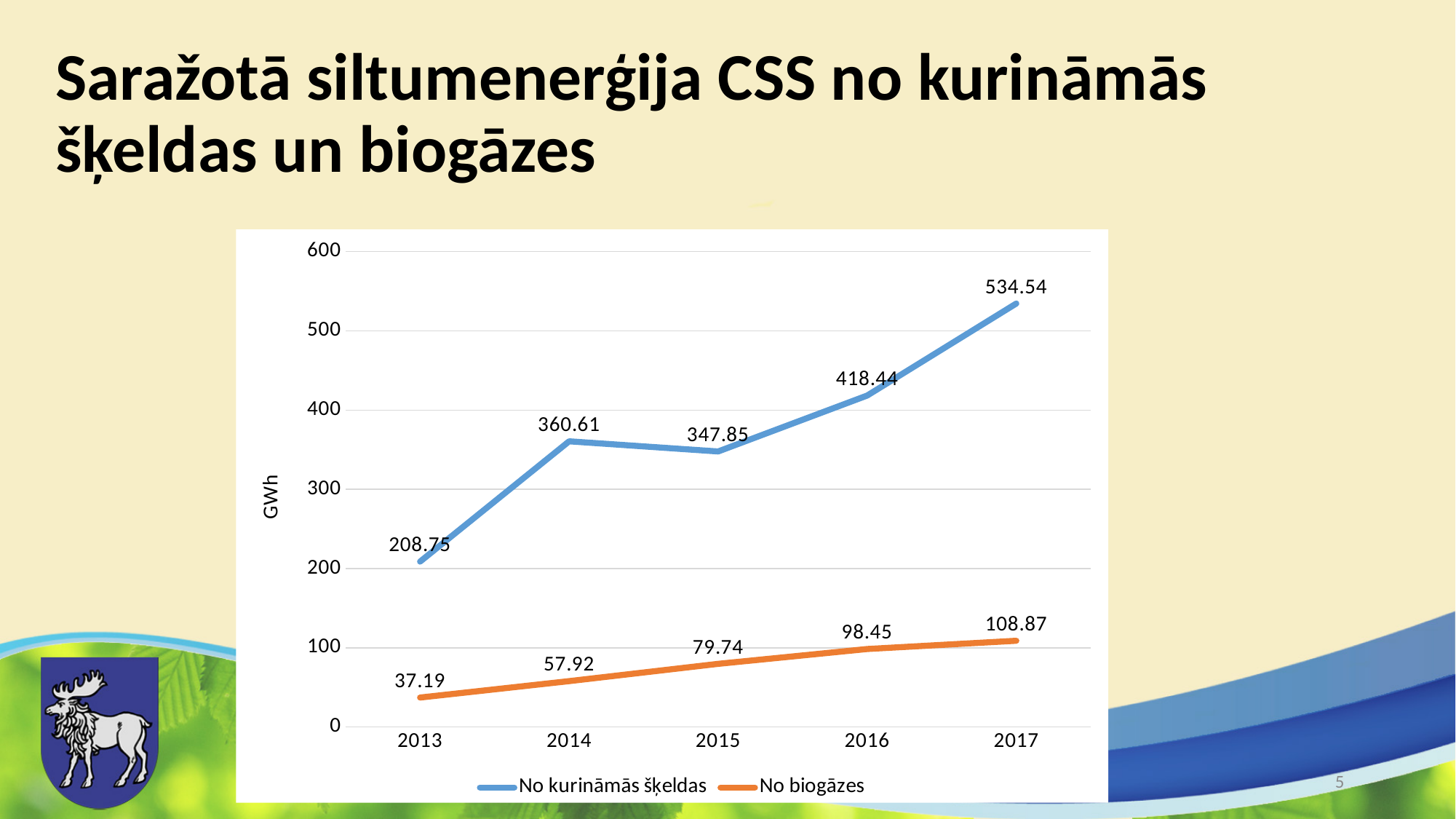

# Saražotā siltumenerģija CSS no kurināmās šķeldas un biogāzes

### Chart

| Category | No kurināmās šķeldas | No biogāzes |
|---|---|---|
| 2013 | 208.75 | 37.19 |
| 2014 | 360.61 | 57.92 |
| 2015 | 347.85 | 79.74 |
| 2016 | 418.44 | 98.45 |
| 2017 | 534.54 | 108.87 |
5